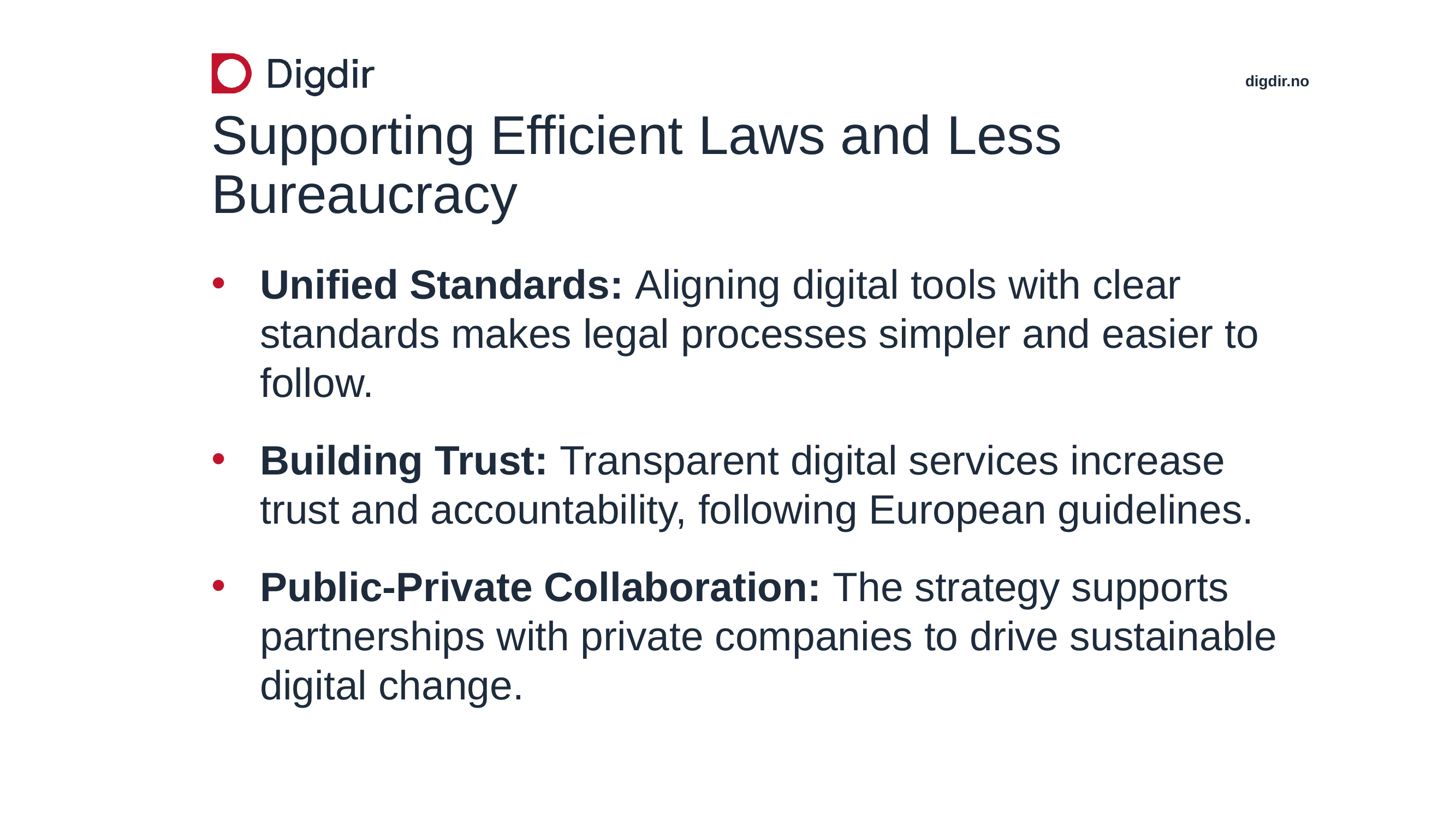

# Supporting Efficient Laws and Less Bureaucracy
Unified Standards: Aligning digital tools with clear standards makes legal processes simpler and easier to follow.
Building Trust: Transparent digital services increase trust and accountability, following European guidelines.
Public-Private Collaboration: The strategy supports partnerships with private companies to drive sustainable digital change.